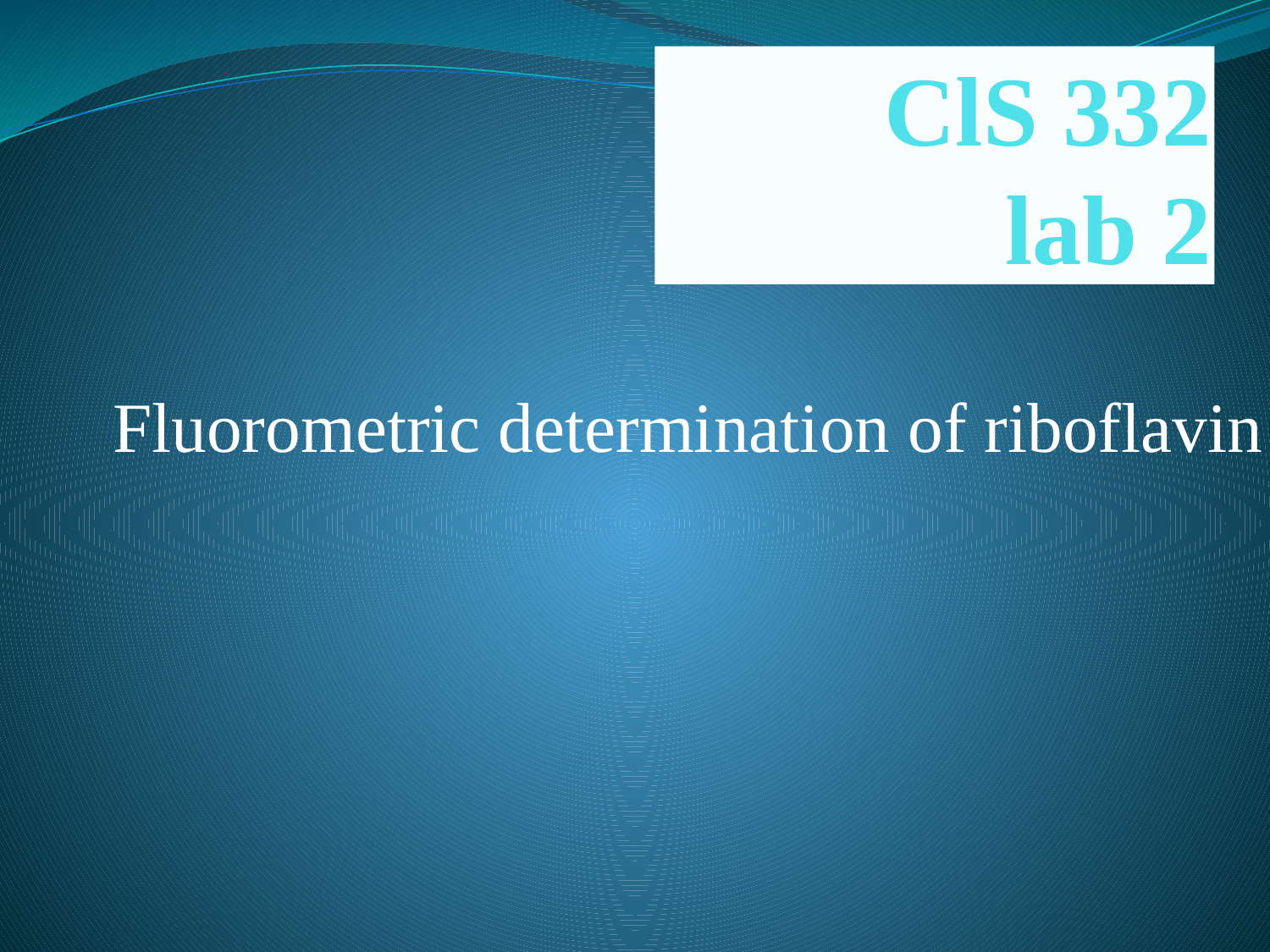

# ClS 332 lab 2
Fluorometric determination of riboflavin